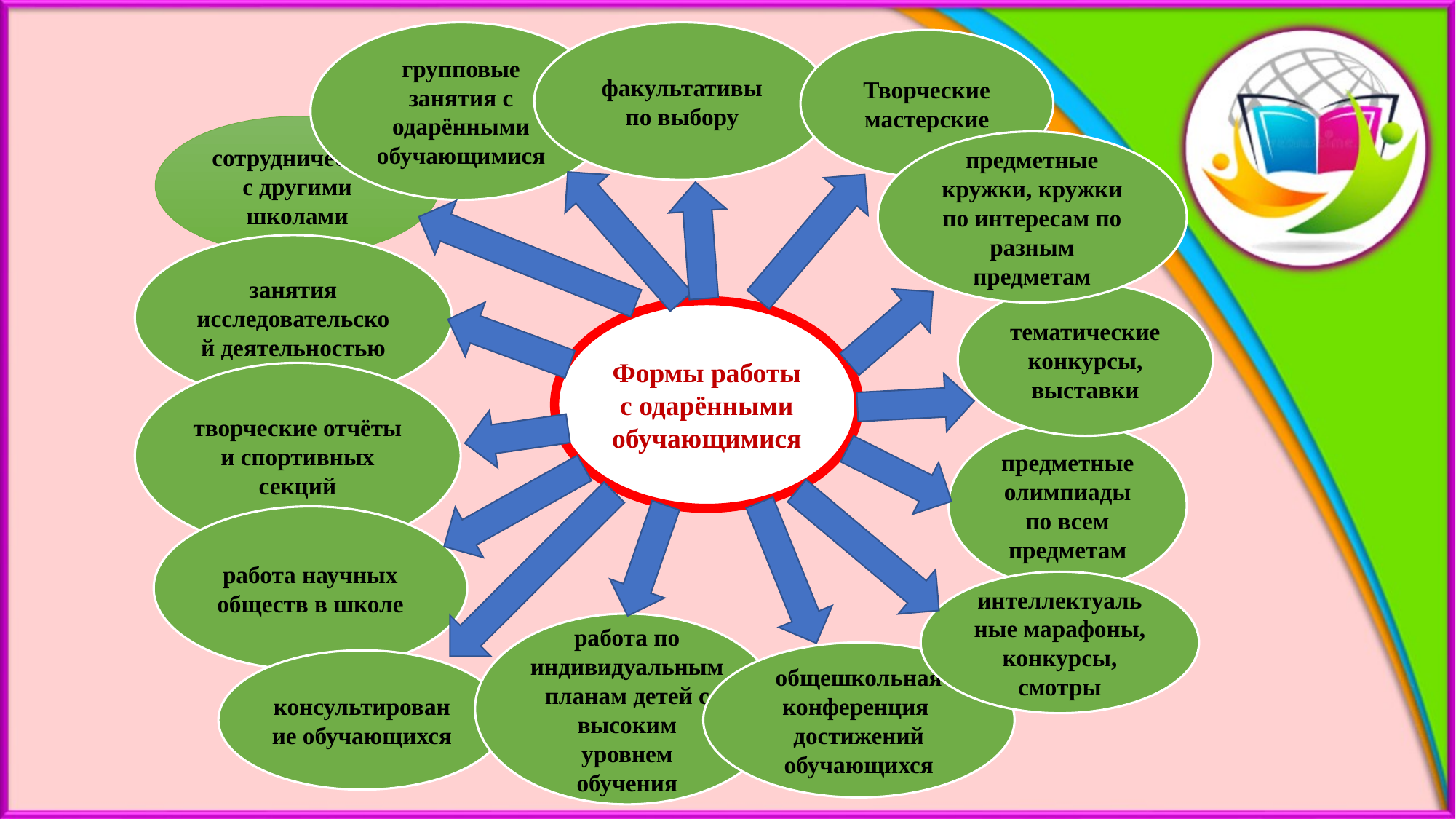

групповые занятия с одарёнными обучающимися
факультативы по выбору
Творческие мастерские
сотрудничество с другими школами
предметные кружки, кружки по интересам по разным предметам

занятия исследовательской деятельностью
тематические конкурсы, выставки

Формы работы с одарёнными обучающимися

#
творческие отчёты и спортивных секций

предметные олимпиады по всем предметам

работа научных обществ в школе

интеллектуальные марафоны, конкурсы, смотры
работа по индивидуальным планам детей с высоким уровнем обучения

общешкольная конференция  достижений обучающихся
консультирование обучающихся